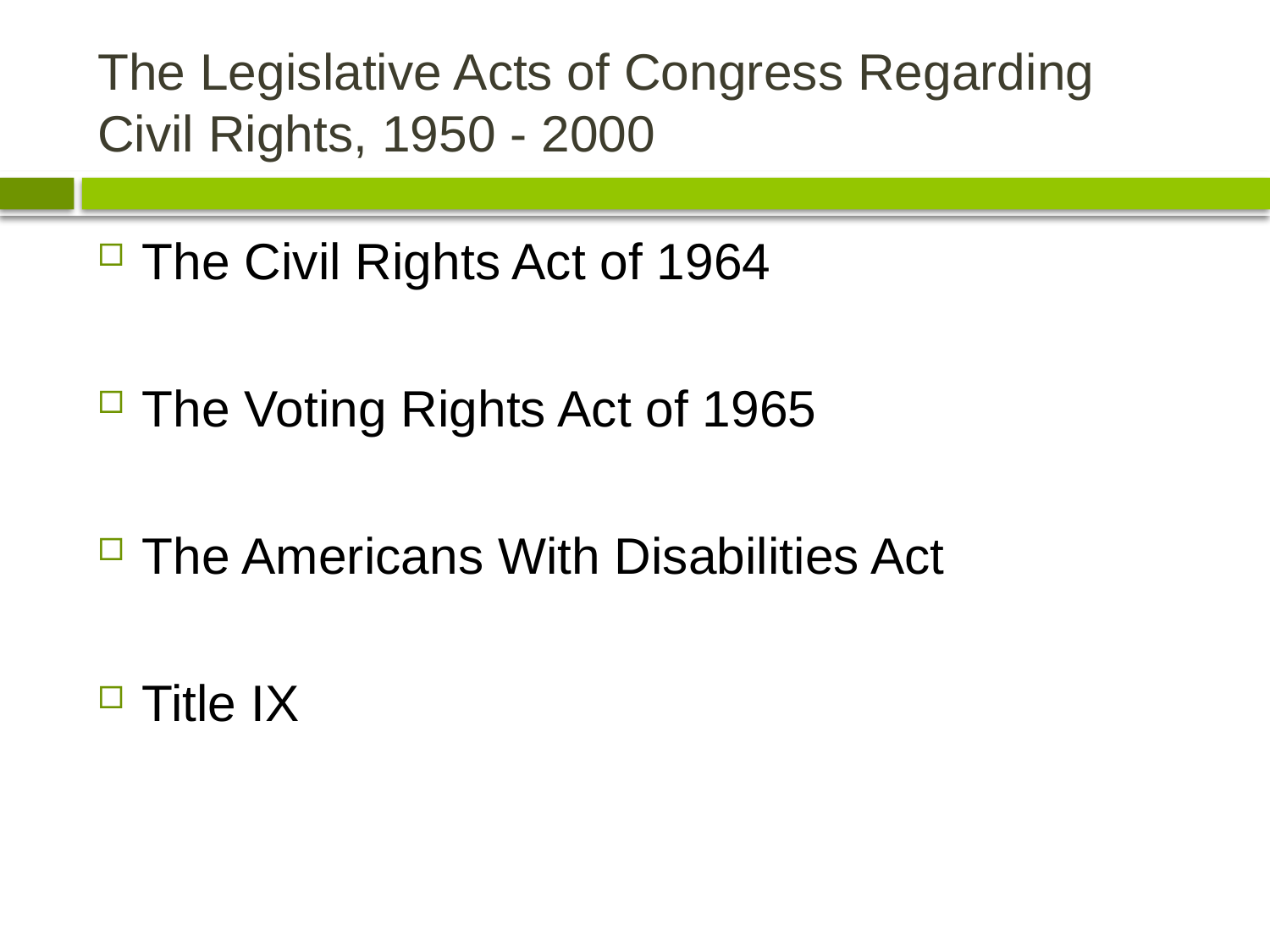

# The Legislative Acts of Congress Regarding Civil Rights, 1950 - 2000
The Civil Rights Act of 1964

The Voting Rights Act of 1965

The Americans With Disabilities Act

Title IX